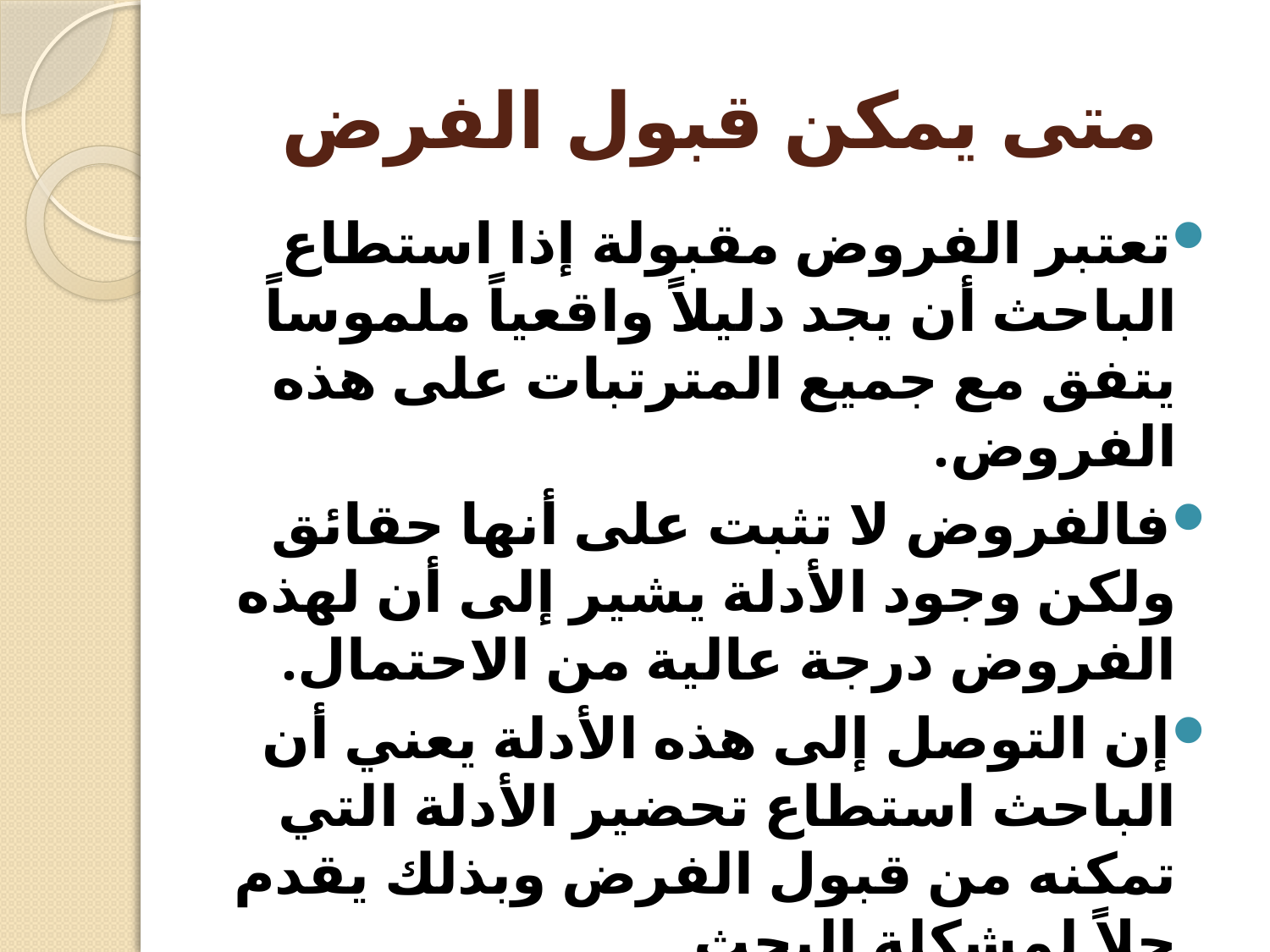

# متى يمكن قبول الفرض
تعتبر الفروض مقبولة إذا استطاع الباحث أن يجد دليلاً واقعياً ملموساً يتفق مع جميع المترتبات على هذه الفروض.
فالفروض لا تثبت على أنها حقائق ولكن وجود الأدلة يشير إلى أن لهذه الفروض درجة عالية من الاحتمال.
إن التوصل إلى هذه الأدلة يعني أن الباحث استطاع تحضير الأدلة التي تمكنه من قبول الفرض وبذلك يقدم حلاً لمشكلة البحث.